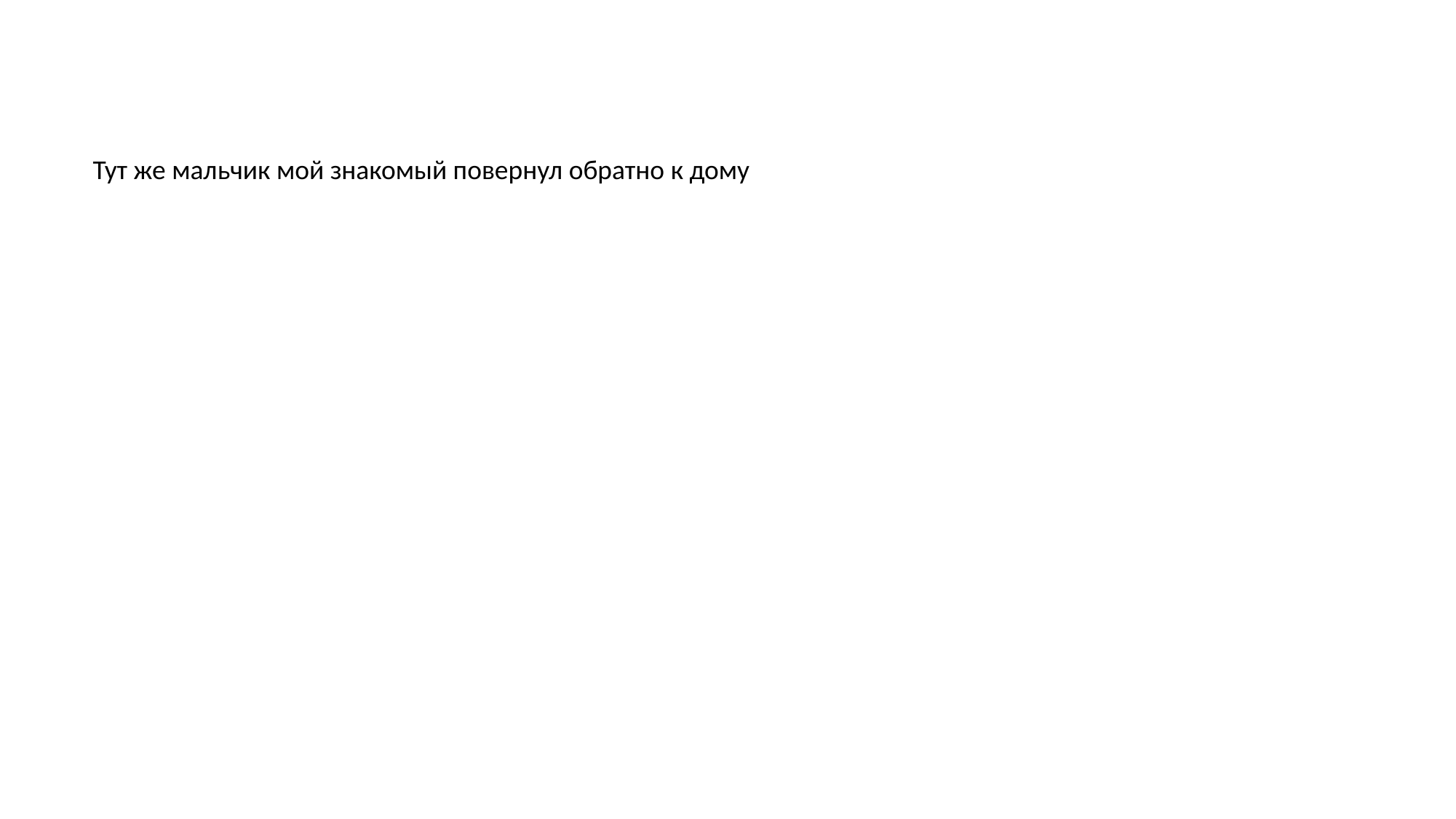

Тут же мальчик мой знакомый повернул обратно к дому